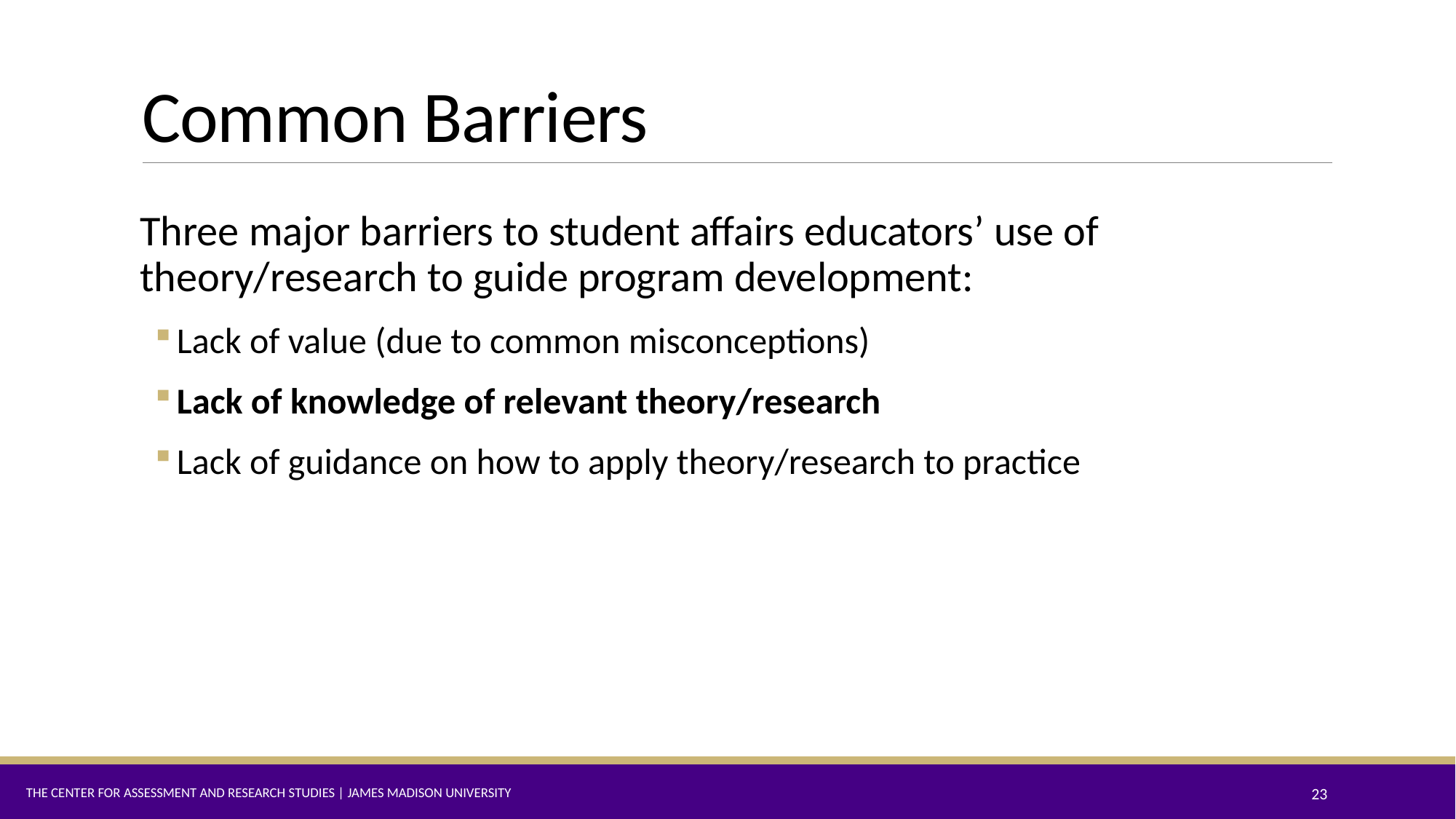

# Common Barriers
Three major barriers to student affairs educators’ use of theory/research to guide program development:
Lack of value (due to common misconceptions)
Lack of knowledge of relevant theory/research
Lack of guidance on how to apply theory/research to practice

The Center for Assessment and Research Studies | James Madison University
23